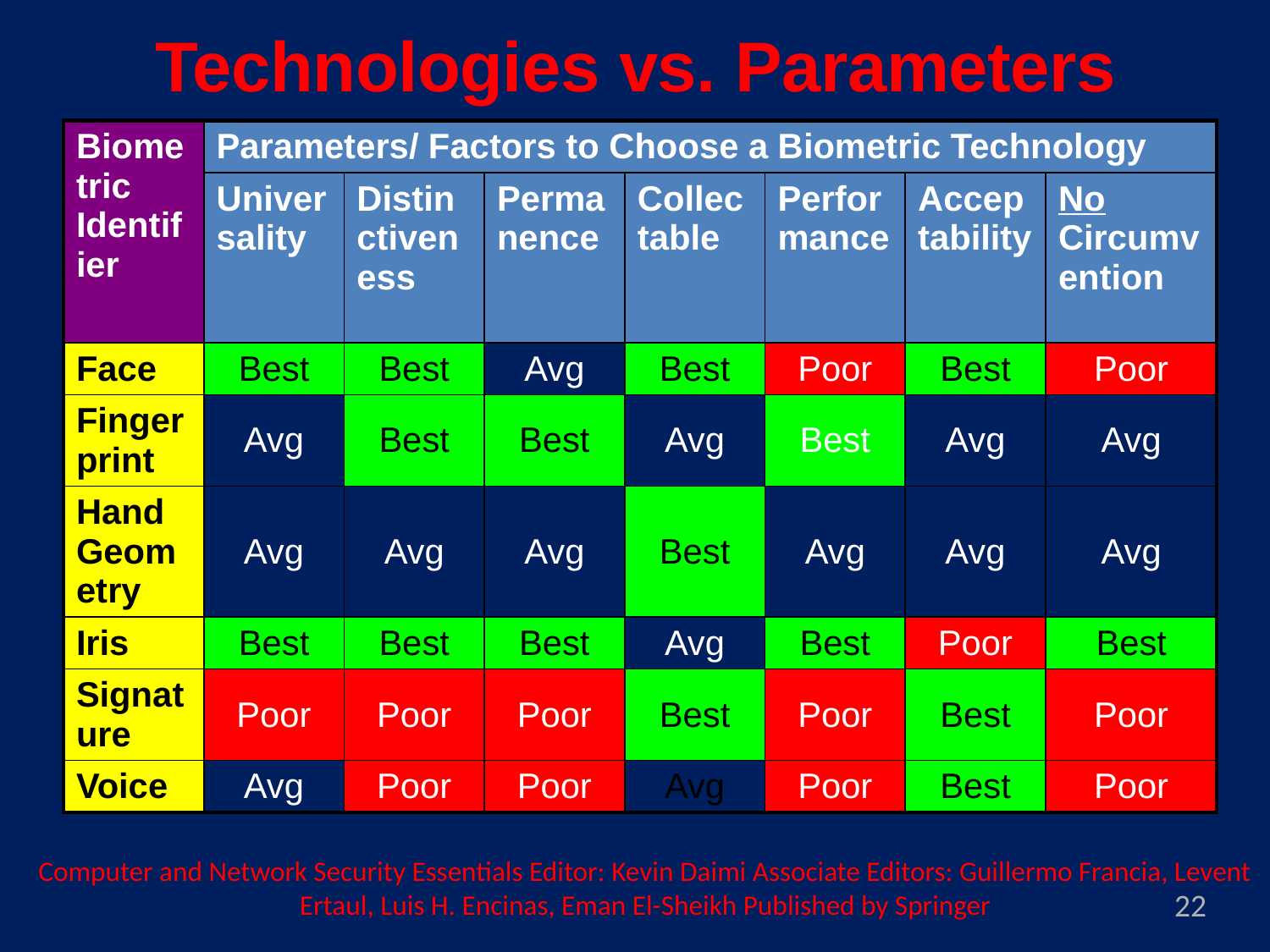

Technologies vs. Parameters
| Biometric Identifier | Parameters/ Factors to Choose a Biometric Technology |  |  |  |  |  |  |
| --- | --- | --- | --- | --- | --- | --- | --- |
|  | Universality | Distinctiveness | Permanence | Collectable | Performance | Acceptability | No Circumvention |
| Face | Best | Best | Avg | Best | Poor | Best | Poor |
| Fingerprint | Avg | Best | Best | Avg | Best | Avg | Avg |
| Hand Geometry | Avg | Avg | Avg | Best | Avg | Avg | Avg |
| Iris | Best | Best | Best | Avg | Best | Poor | Best |
| Signature | Poor | Poor | Poor | Best | Poor | Best | Poor |
| Voice | Avg | Poor | Poor | Avg | Poor | Best | Poor |
Computer and Network Security Essentials Editor: Kevin Daimi Associate Editors: Guillermo Francia, Levent Ertaul, Luis H. Encinas, Eman El-Sheikh Published by Springer
22